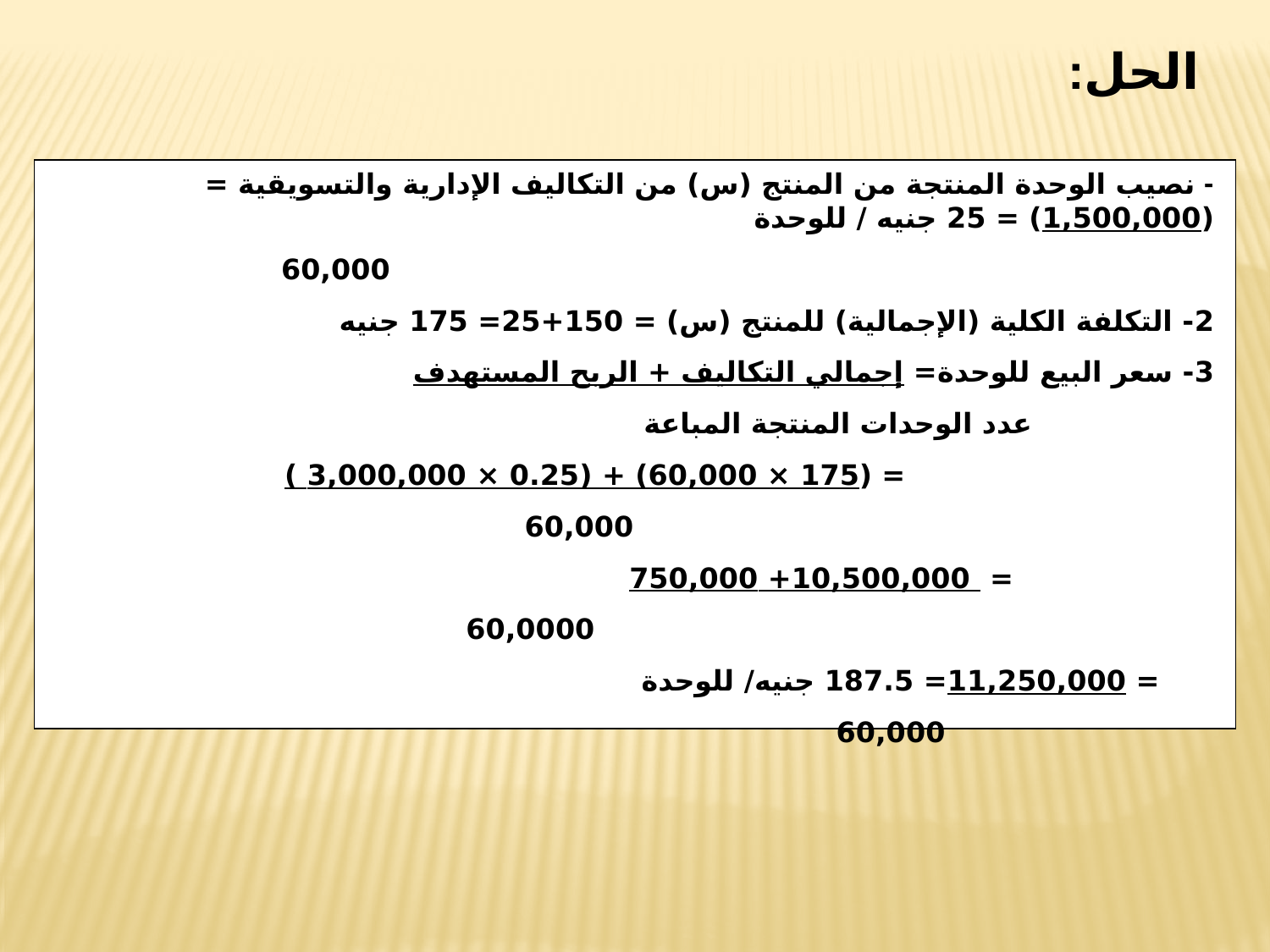

الحل:
- نصيب الوحدة المنتجة من المنتج (س) من التكاليف الإدارية والتسويقية = (1,500,000) = 25 جنيه / للوحدة
                                                                               60,000
2- التكلفة الكلية (الإجمالية) للمنتج (س) = 150+25= 175 جنيه
3- سعر البيع للوحدة= إجمالي التكاليف + الربح المستهدف
		عدد الوحدات المنتجة المباعة
		  	= (175 × 60,000) + (0.25 × 3,000,000 )
					60,000
               =  10,500,000+ 750,000
                                                          60,0000
	= 11,250,000	= 187.5 جنيه/ للوحدة
                      60,000